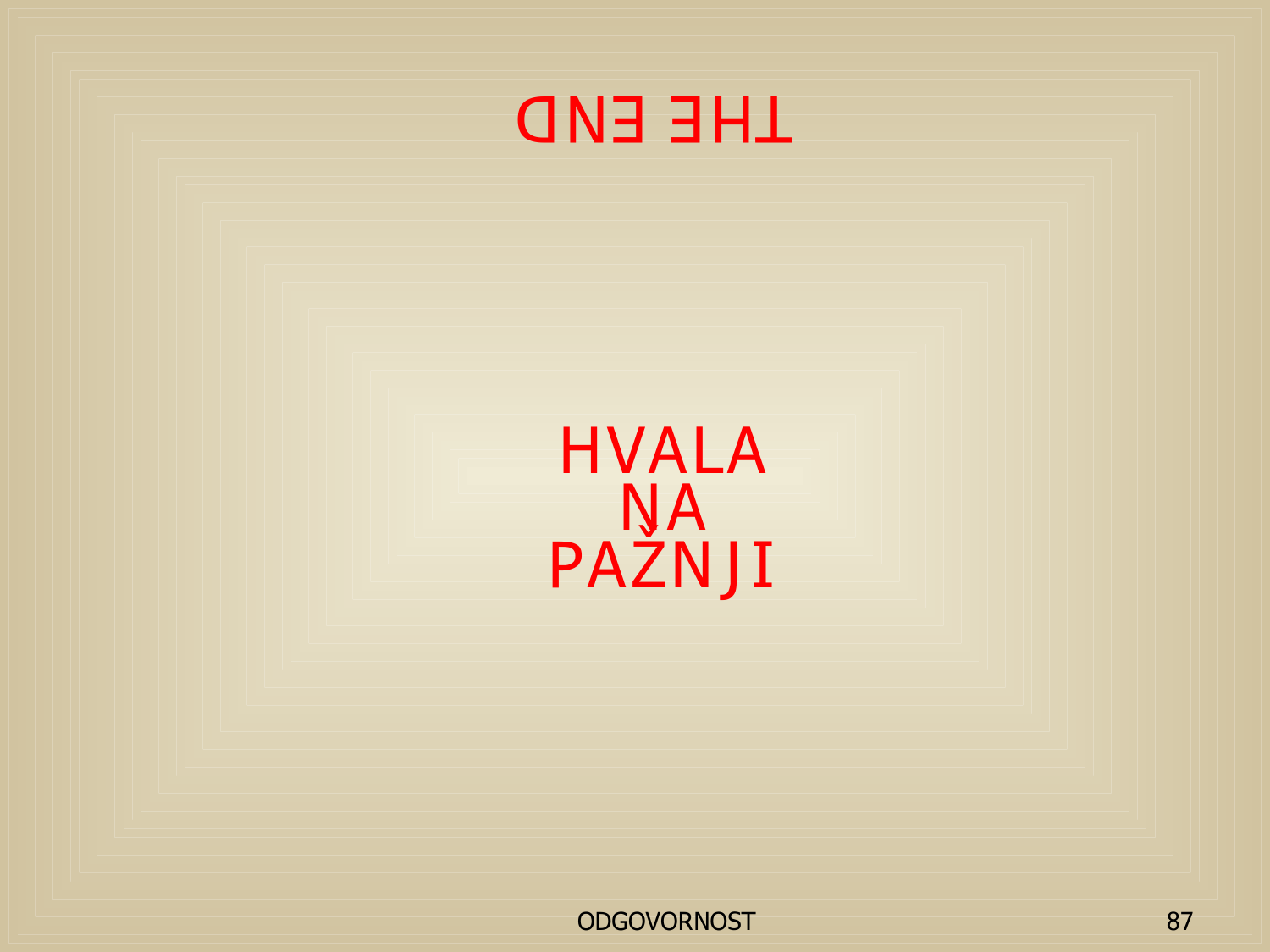

THE END
# HVALA NA PAŽNJI
ODGOVORNOST
87